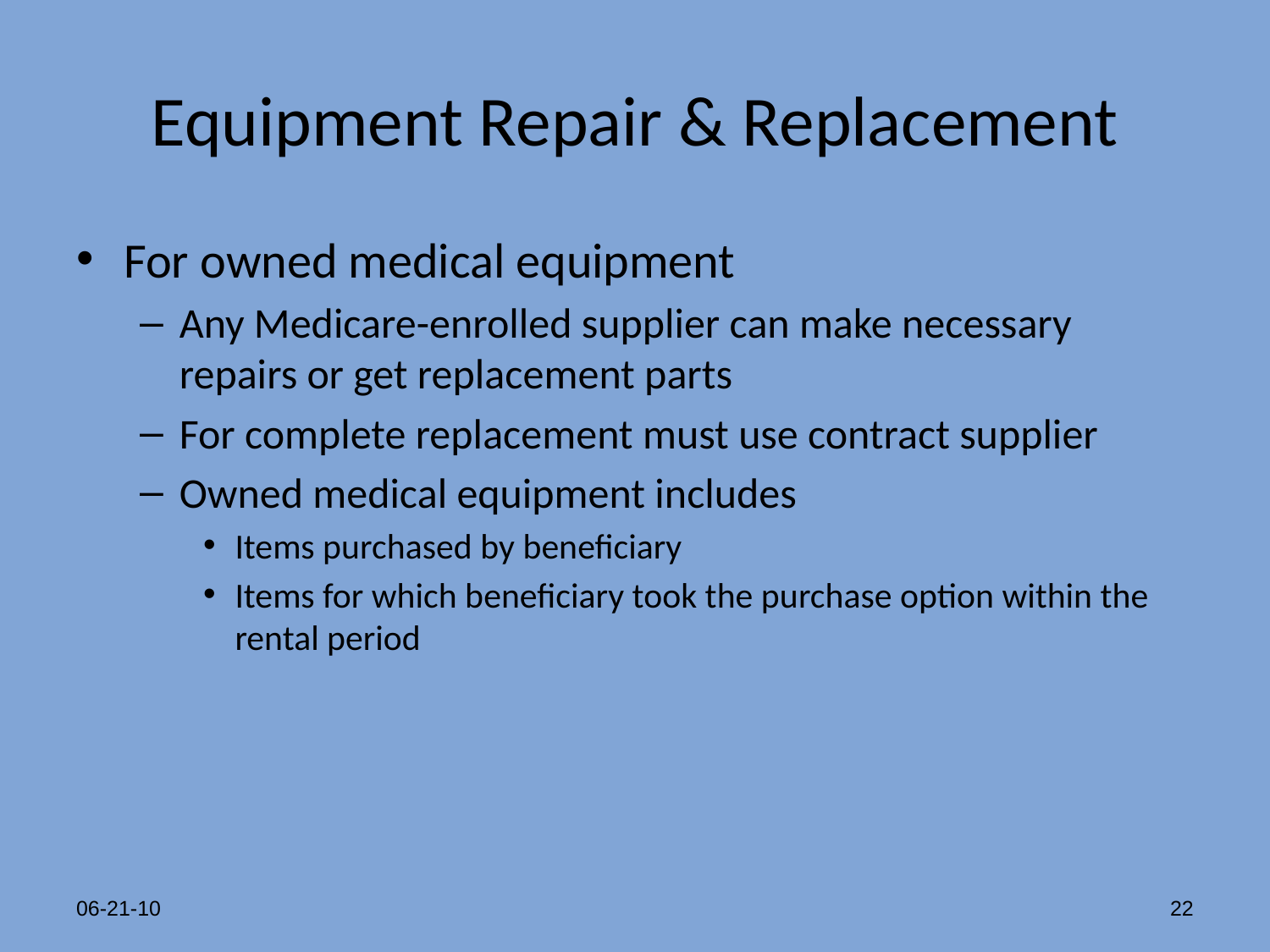

# Equipment Repair & Replacement
For owned medical equipment
Any Medicare-enrolled supplier can make necessary repairs or get replacement parts
For complete replacement must use contract supplier
Owned medical equipment includes
Items purchased by beneficiary
Items for which beneficiary took the purchase option within the rental period

06-21-10
22